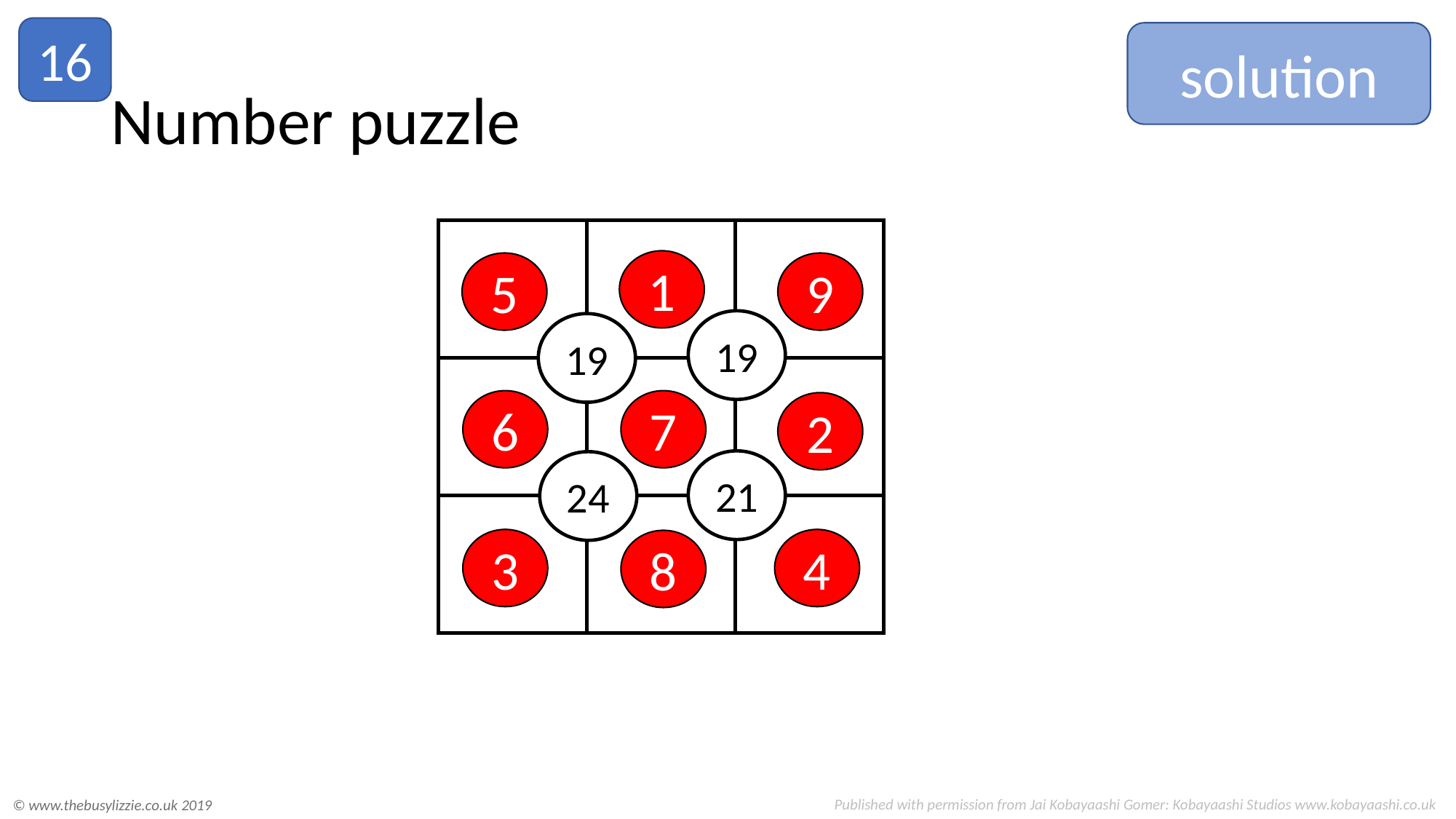

16
solution
# Number puzzle

19
19

21
24

1
5
9
7
6
2
3
4
8
Published with permission from Jai Kobayaashi Gomer: Kobayaashi Studios www.kobayaashi.co.uk
© www.thebusylizzie.co.uk 2019